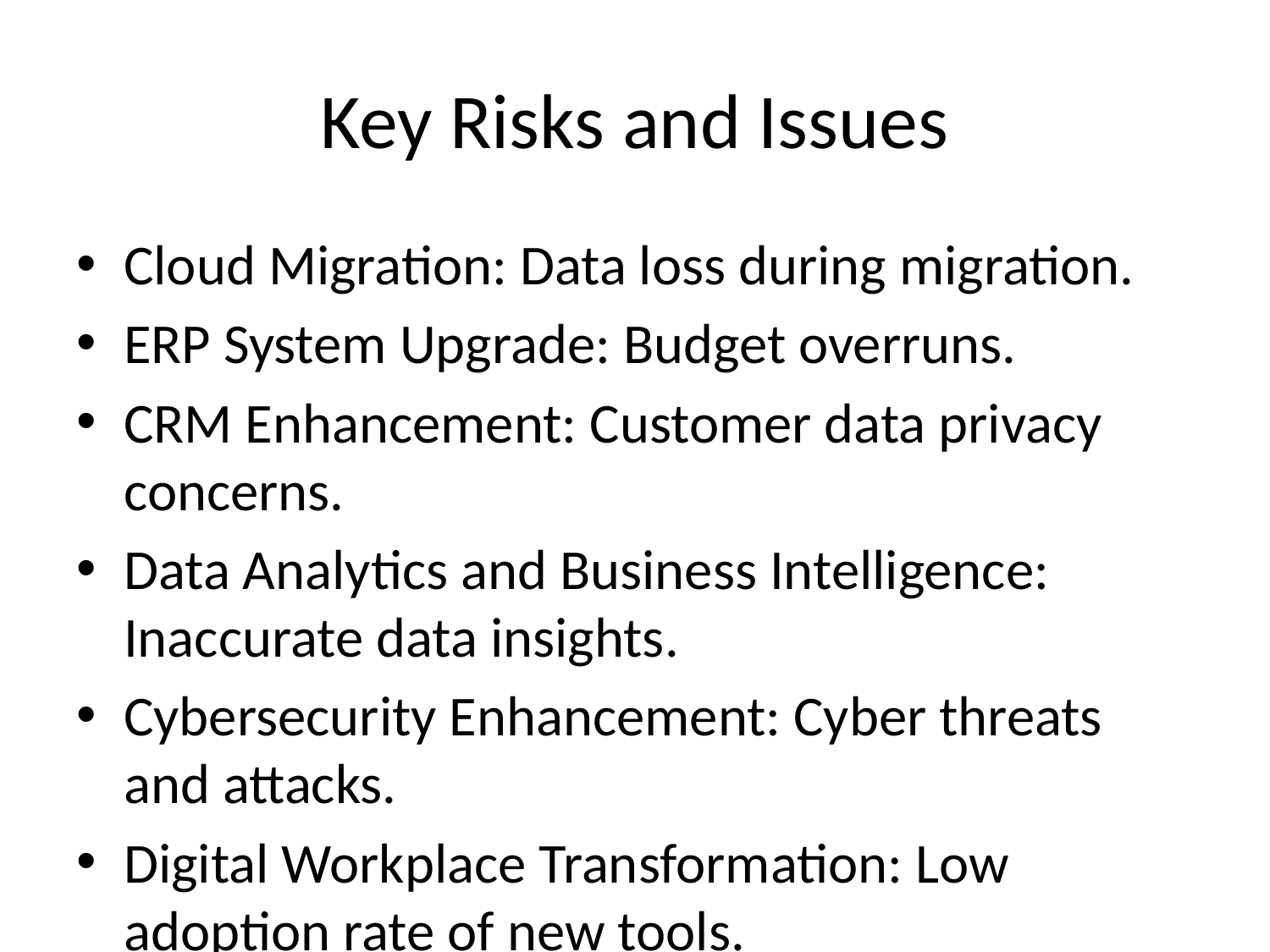

# Key Risks and Issues
Cloud Migration: Data loss during migration.
ERP System Upgrade: Budget overruns.
CRM Enhancement: Customer data privacy concerns.
Data Analytics and Business Intelligence: Inaccurate data insights.
Cybersecurity Enhancement: Cyber threats and attacks.
Digital Workplace Transformation: Low adoption rate of new tools.